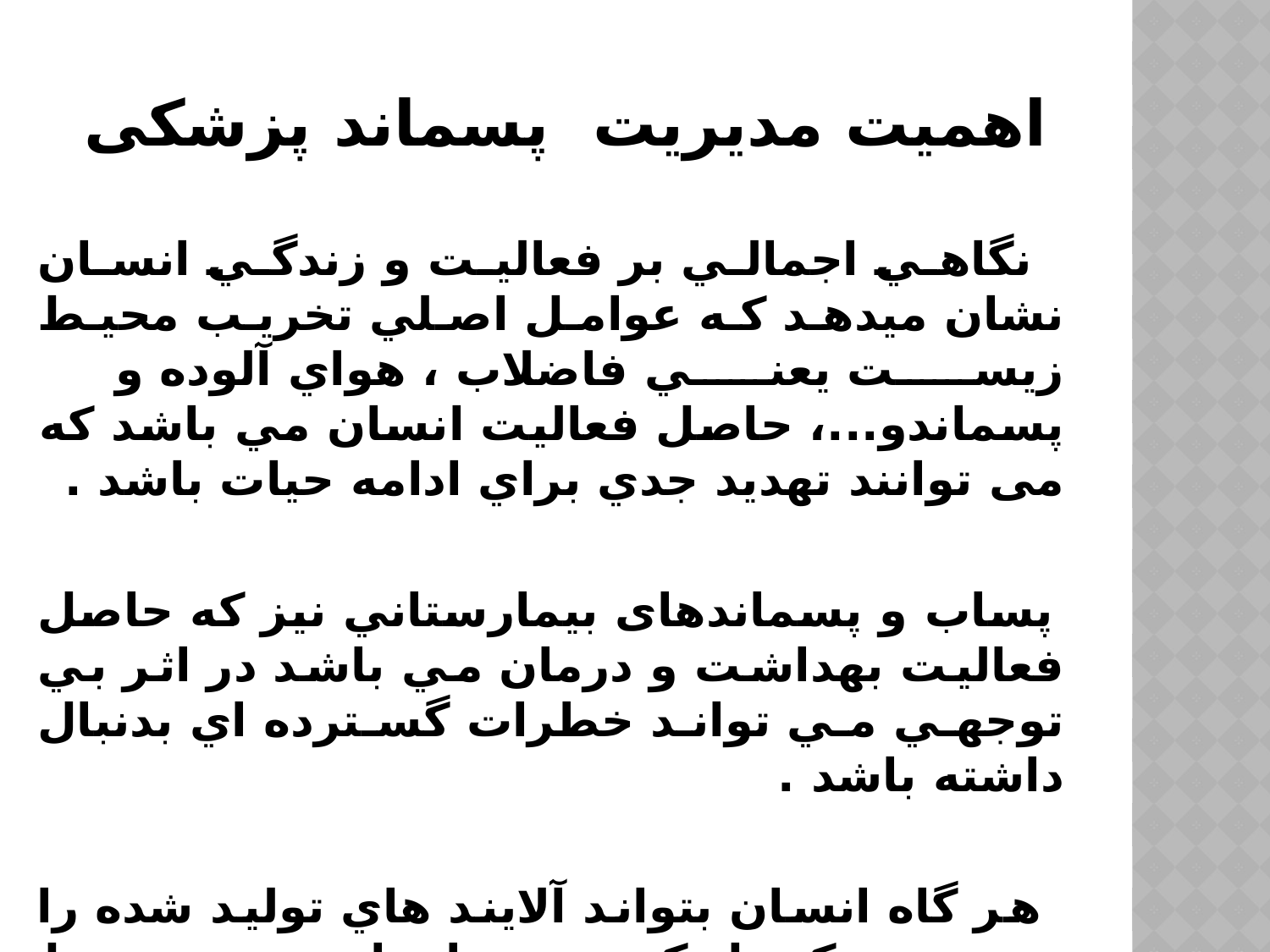

# اهمیت مدیریت  پسماند پزشکی
   نگاهي اجمالي بر فعاليت و زندگي انسان نشان ميدهد كه عوامل اصلي تخريب محيط زيست يعني فاضلاب ، هواي آلوده و پسماندو...، حاصل فعاليت انسان مي باشد كه می توانند تهديد جدي براي ادامه حيات باشد .

   پساب و پسماندهای بيمارستاني نيز كه حاصل فعاليت بهداشت و درمان مي باشد در اثر بي توجهي مي تواند خطرات گسترده اي بدنبال داشته باشد .

   هر گاه انسان بتواند آلايند هاي توليد شده را مديريت و كنترل كند مي تواند از تخريب محيط زيست بكاهد